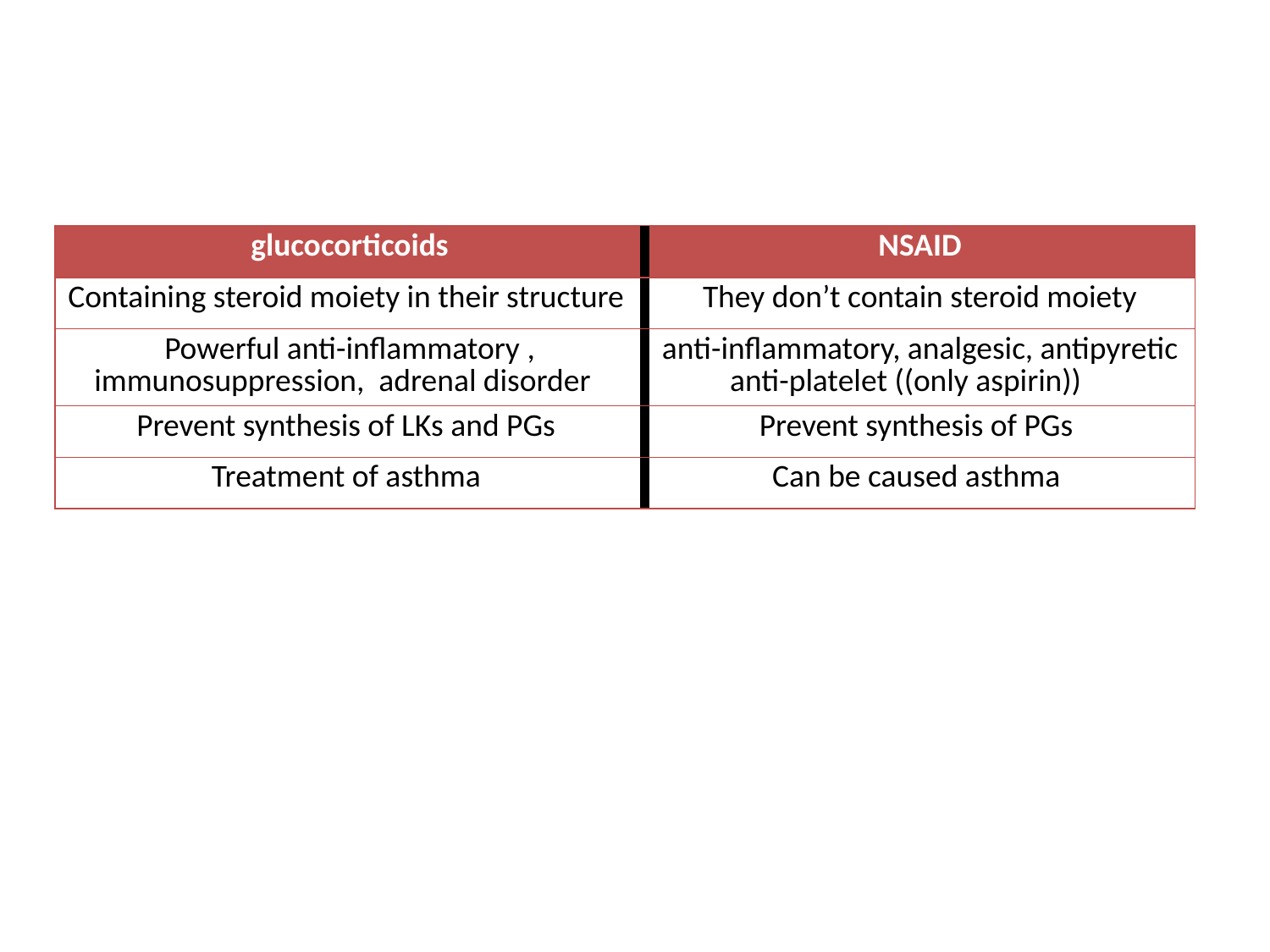

| glucocorticoids | NSAID |
| --- | --- |
| Containing steroid moiety in their structure | They don’t contain steroid moiety |
| Powerful anti-inflammatory , immunosuppression, adrenal disorder | anti-inflammatory, analgesic, antipyretic anti-platelet ((only aspirin)) |
| Prevent synthesis of LKs and PGs | Prevent synthesis of PGs |
| Treatment of asthma | Can be caused asthma |